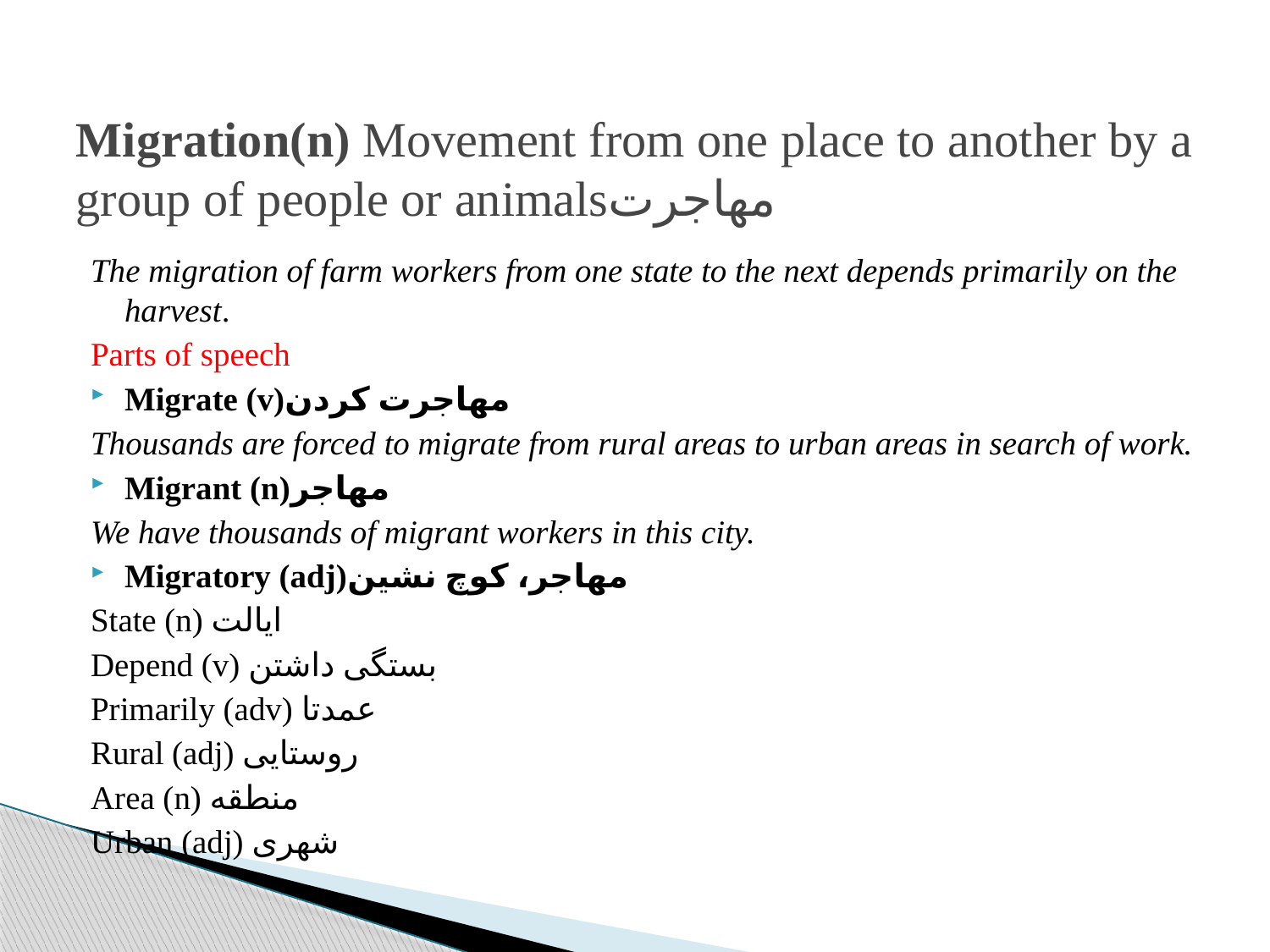

# Migration(n) Movement from one place to another by a group of people or animalsمهاجرت
The migration of farm workers from one state to the next depends primarily on the harvest.
Parts of speech
Migrate (v)مهاجرت کردن
Thousands are forced to migrate from rural areas to urban areas in search of work.
Migrant (n)مهاجر
We have thousands of migrant workers in this city.
Migratory (adj)مهاجر، کوچ نشین
State (n) ایالت
Depend (v) بستگی داشتن
Primarily (adv) عمدتا
Rural (adj) روستایی
Area (n) منطقه
Urban (adj) شهری